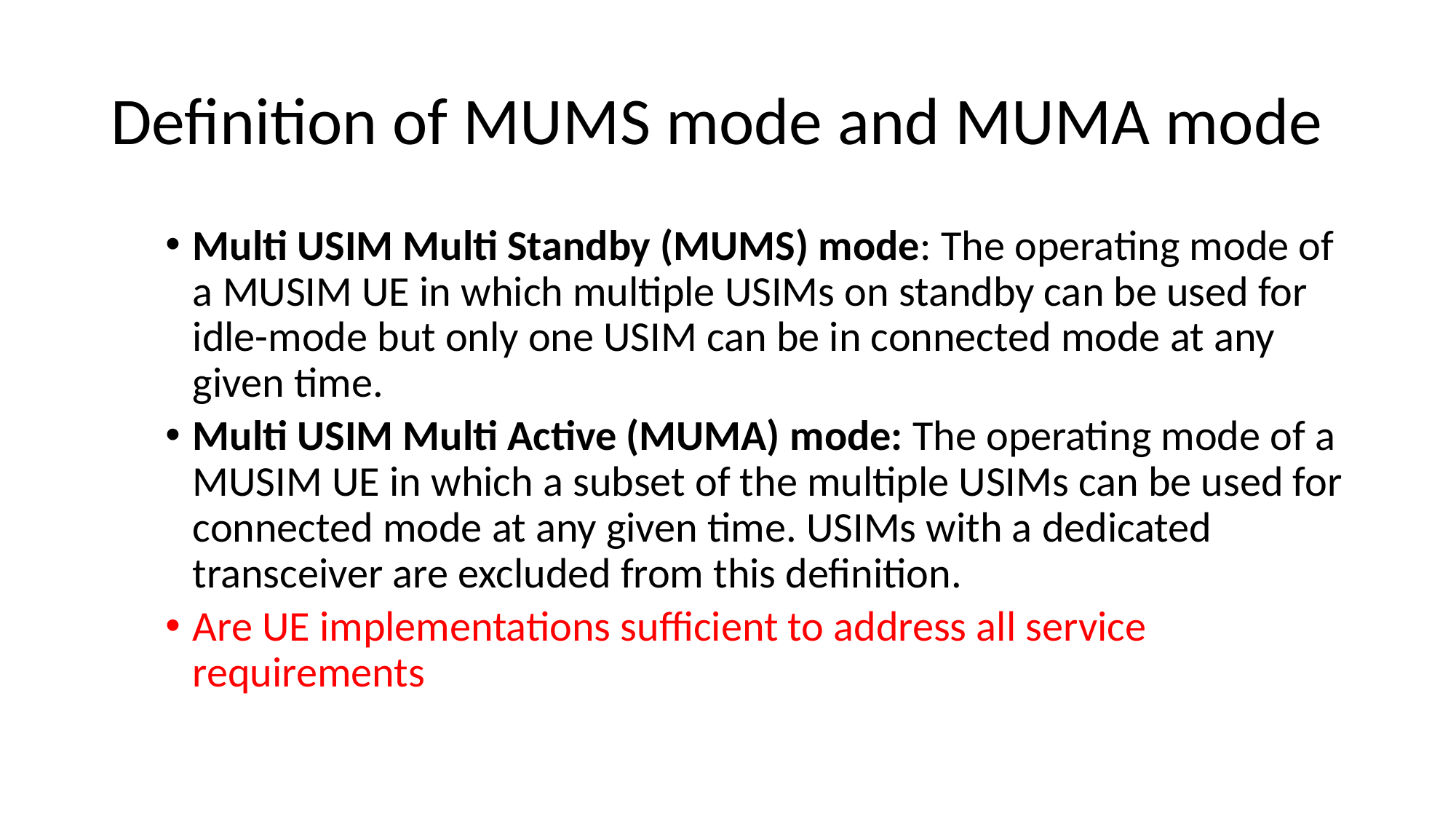

# Definition of MUMS mode and MUMA mode
Multi USIM Multi Standby (MUMS) mode: The operating mode of a MUSIM UE in which multiple USIMs on standby can be used for idle-mode but only one USIM can be in connected mode at any given time.
Multi USIM Multi Active (MUMA) mode: The operating mode of a MUSIM UE in which a subset of the multiple USIMs can be used for connected mode at any given time. USIMs with a dedicated transceiver are excluded from this definition.
Are UE implementations sufficient to address all service requirements